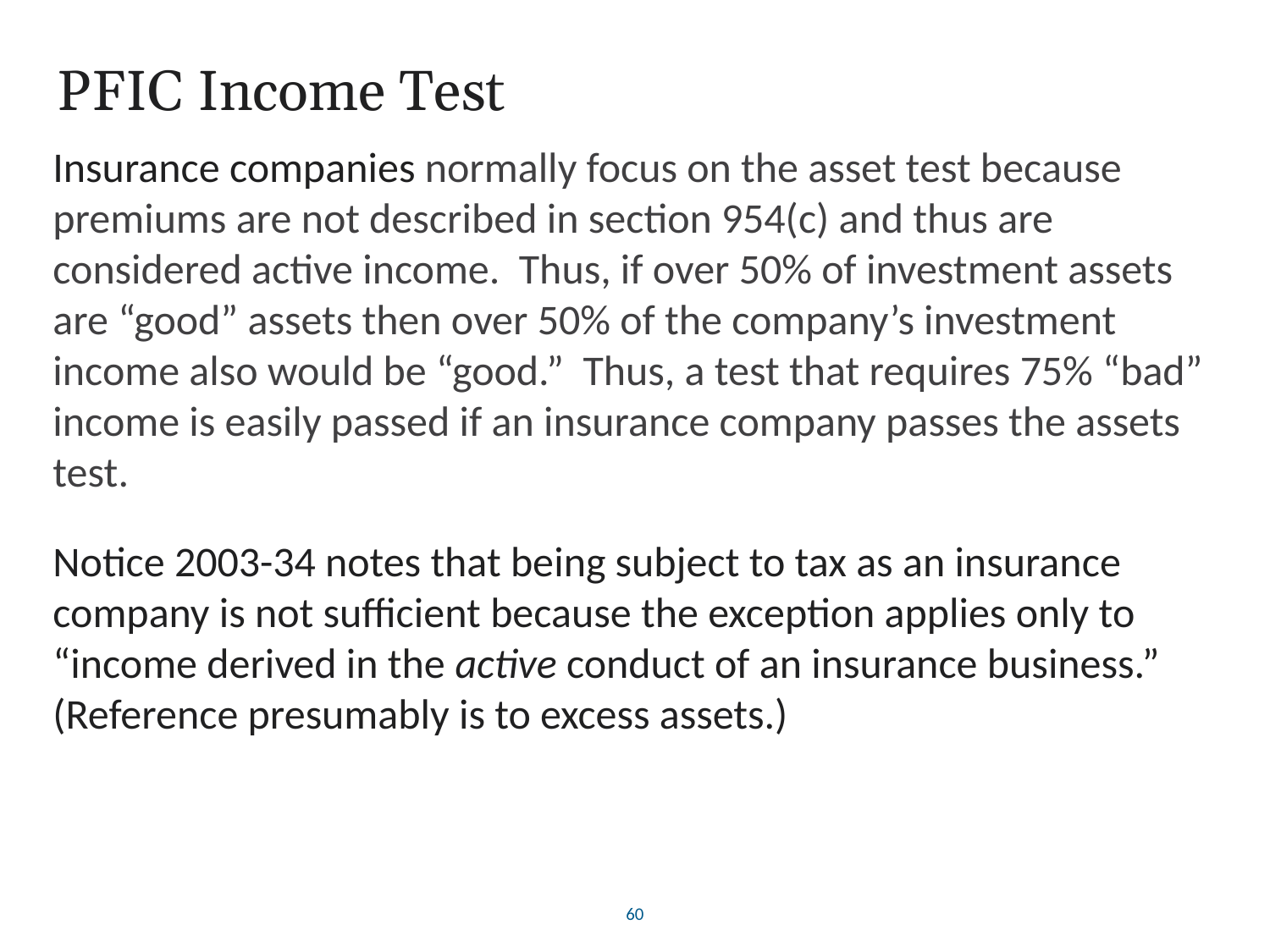

# PFIC Income Test
Insurance companies normally focus on the asset test because premiums are not described in section 954(c) and thus are considered active income.  Thus, if over 50% of investment assets are “good” assets then over 50% of the company’s investment income also would be “good.”  Thus, a test that requires 75% “bad” income is easily passed if an insurance company passes the assets test.
Notice 2003-34 notes that being subject to tax as an insurance company is not sufficient because the exception applies only to “income derived in the active conduct of an insurance business.”  (Reference presumably is to excess assets.)

60